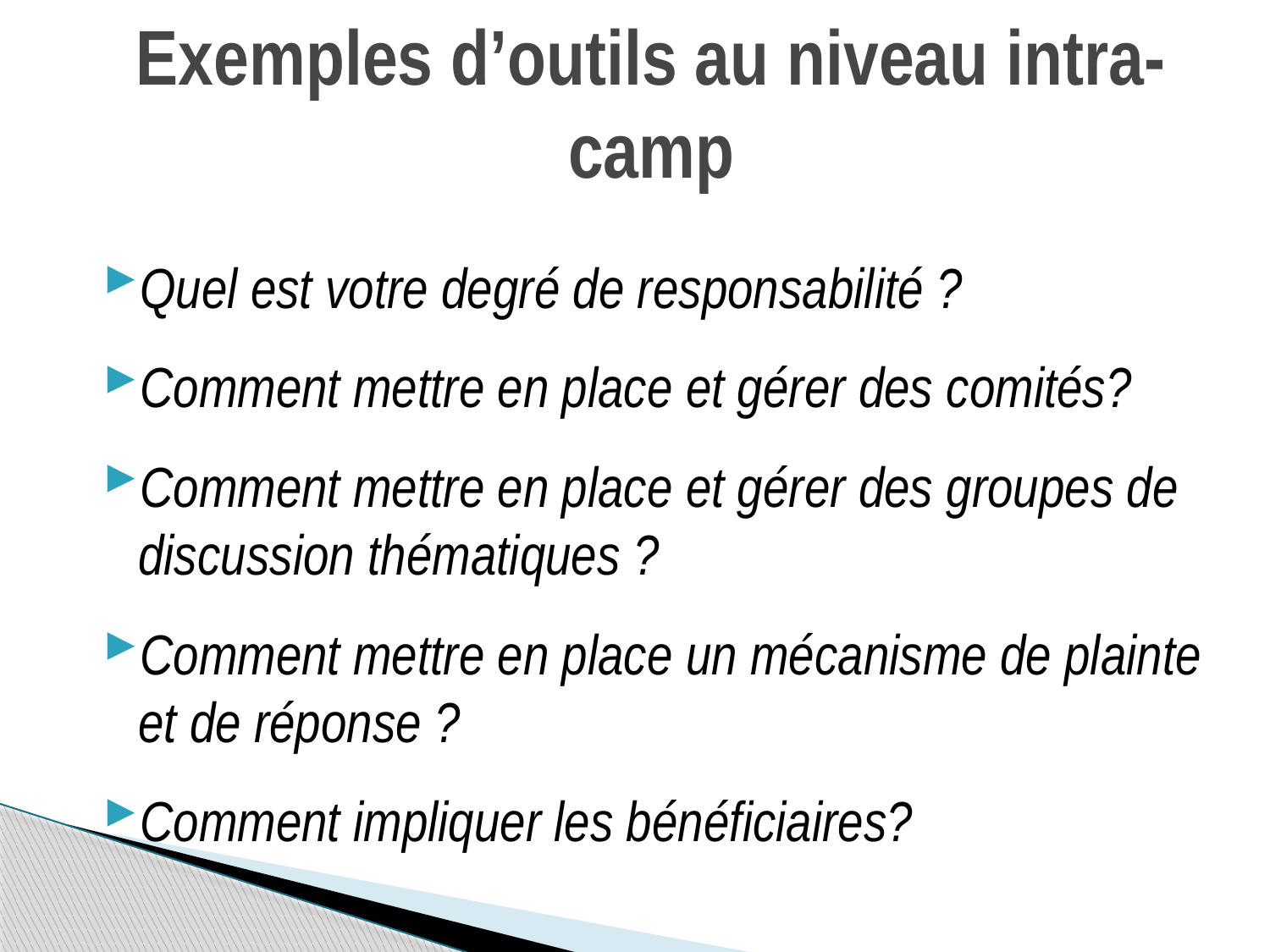

# Exemples d’outils au niveau intra-camp
Quel est votre degré de responsabilité ?
Comment mettre en place et gérer des comités?
Comment mettre en place et gérer des groupes de discussion thématiques ?
Comment mettre en place un mécanisme de plainte et de réponse ?
Comment impliquer les bénéficiaires?